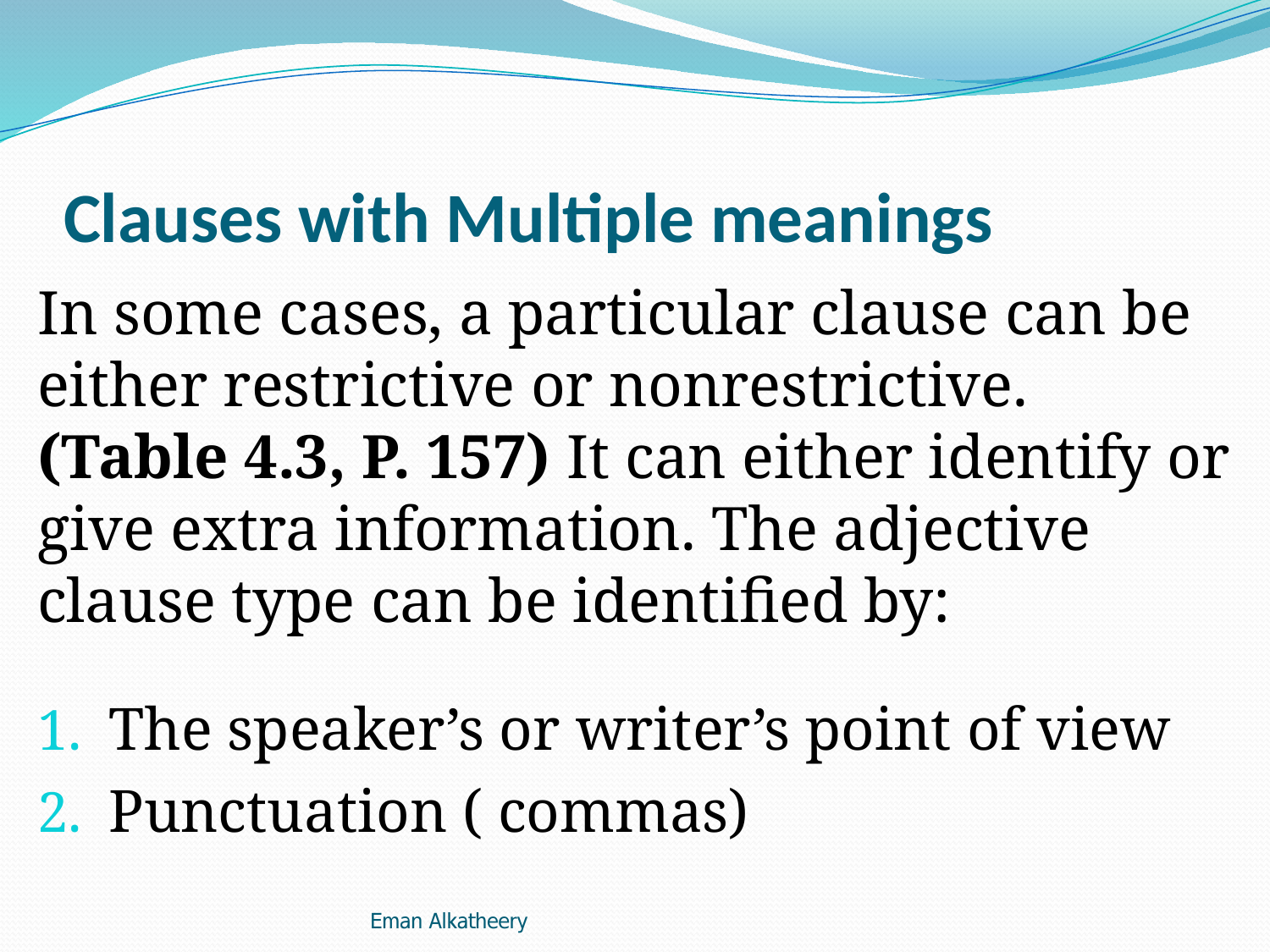

# Clauses with Multiple meanings
In some cases, a particular clause can be either restrictive or nonrestrictive. (Table 4.3, P. 157) It can either identify or give extra information. The adjective clause type can be identified by:

The speaker’s or writer’s point of view
Punctuation ( commas)
Eman Alkatheery